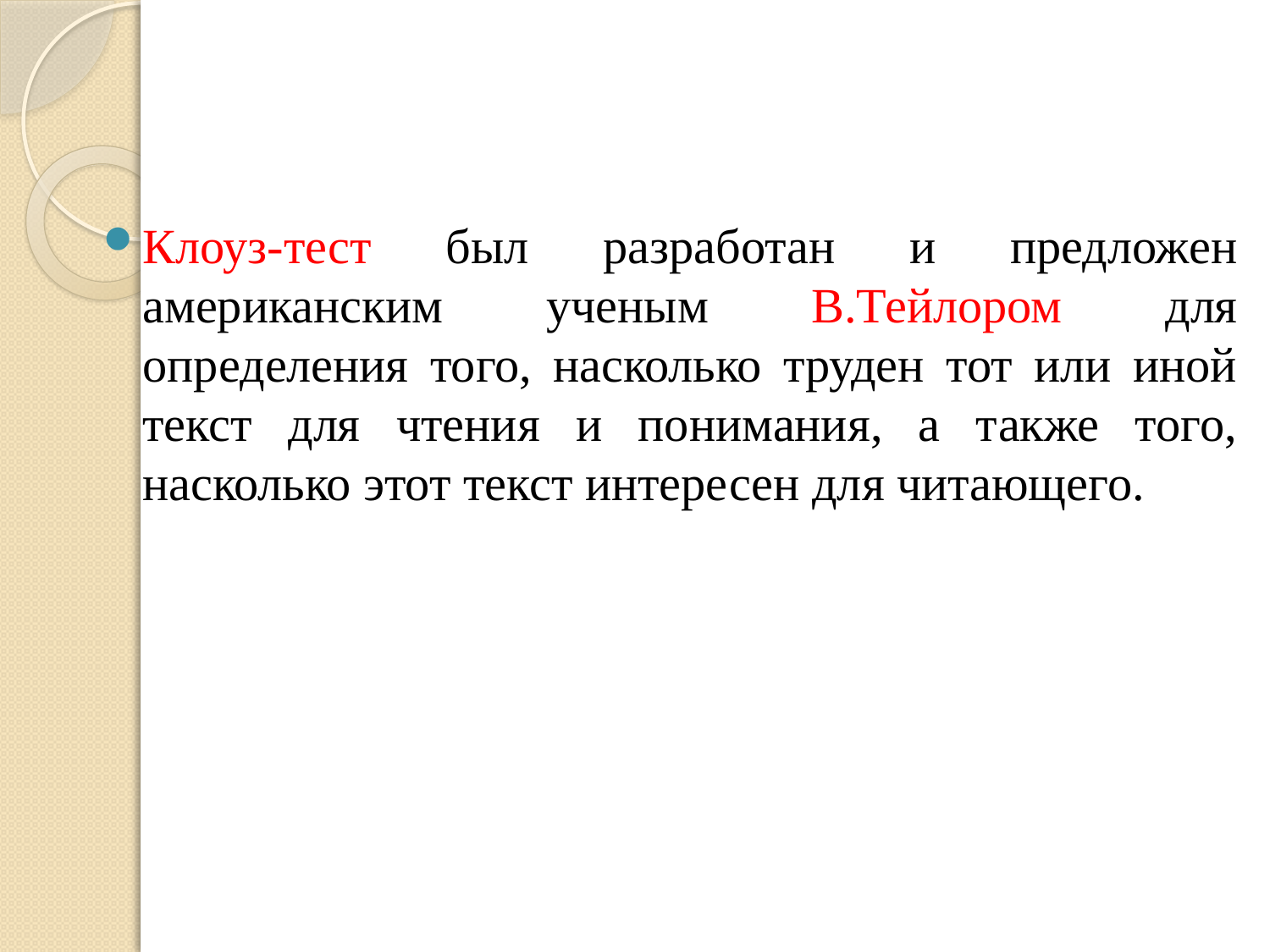

#
Клоуз-тест был разработан и предложен американским ученым В.Тейлором для определения того, насколько труден тот или иной текст для чтения и понимания, а также того, насколько этот текст интересен для читающего.